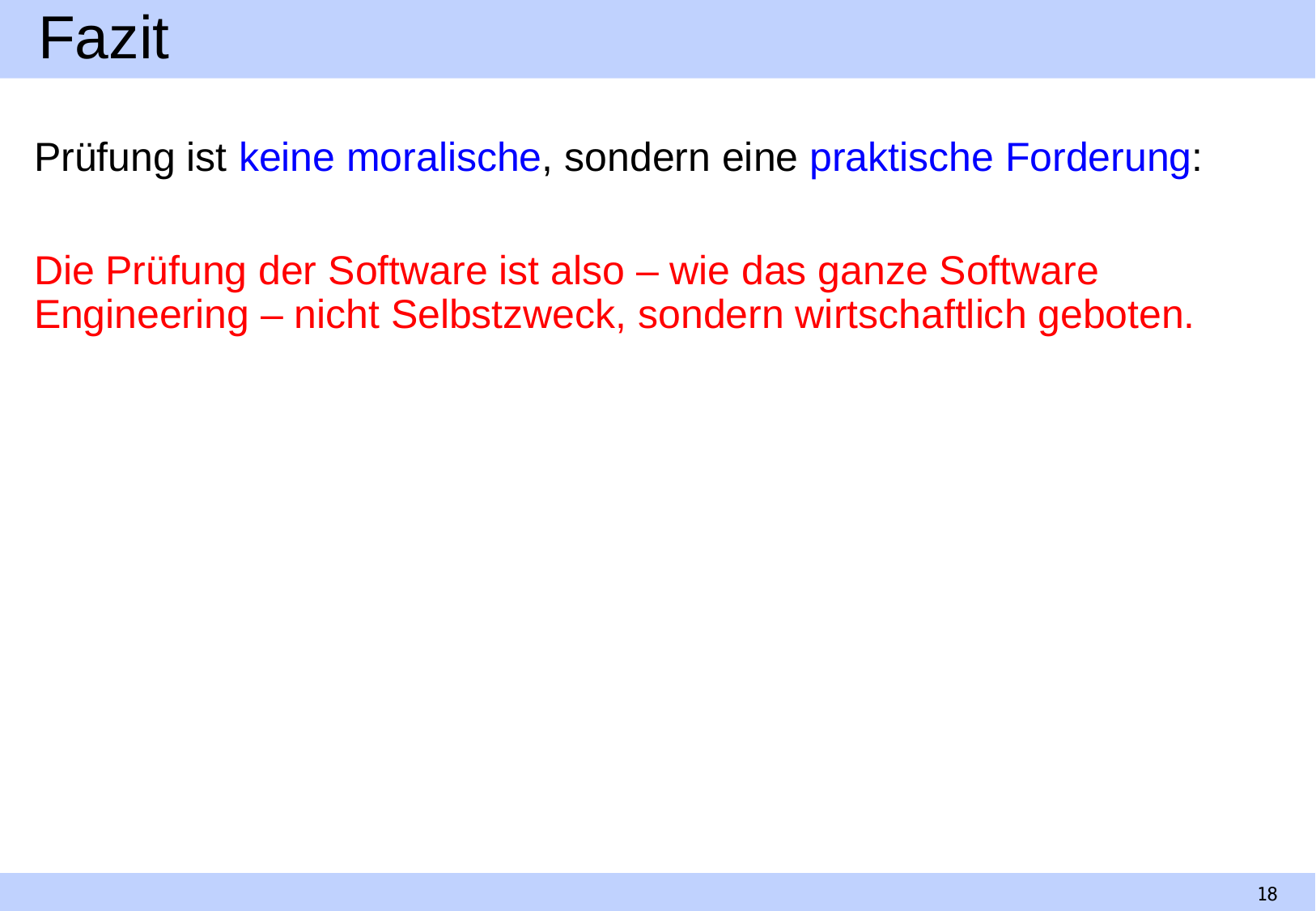

# Fazit
Prüfung ist keine moralische, sondern eine praktische Forderung:
Die Prüfung der Software ist also – wie das ganze Software Engineering – nicht Selbstzweck, sondern wirtschaftlich geboten.
18